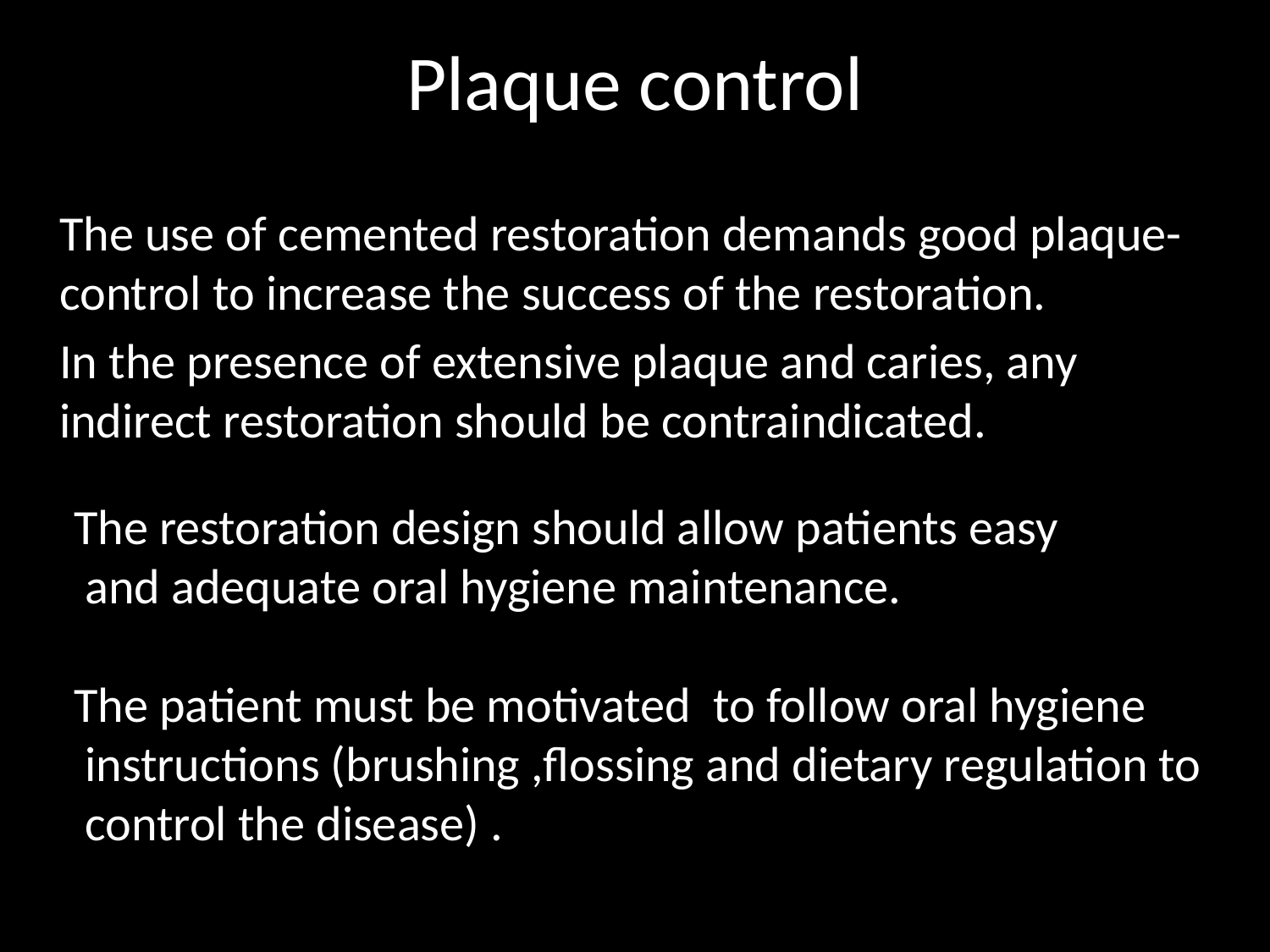

# Plaque control
The use of cemented restoration demands good plaque-control to increase the success of the restoration.
In the presence of extensive plaque and caries, any indirect restoration should be contraindicated.
The restoration design should allow patients easy
 and adequate oral hygiene maintenance.

The patient must be motivated  to follow oral hygiene
 instructions (brushing ,flossing and dietary regulation to
 control the disease) .